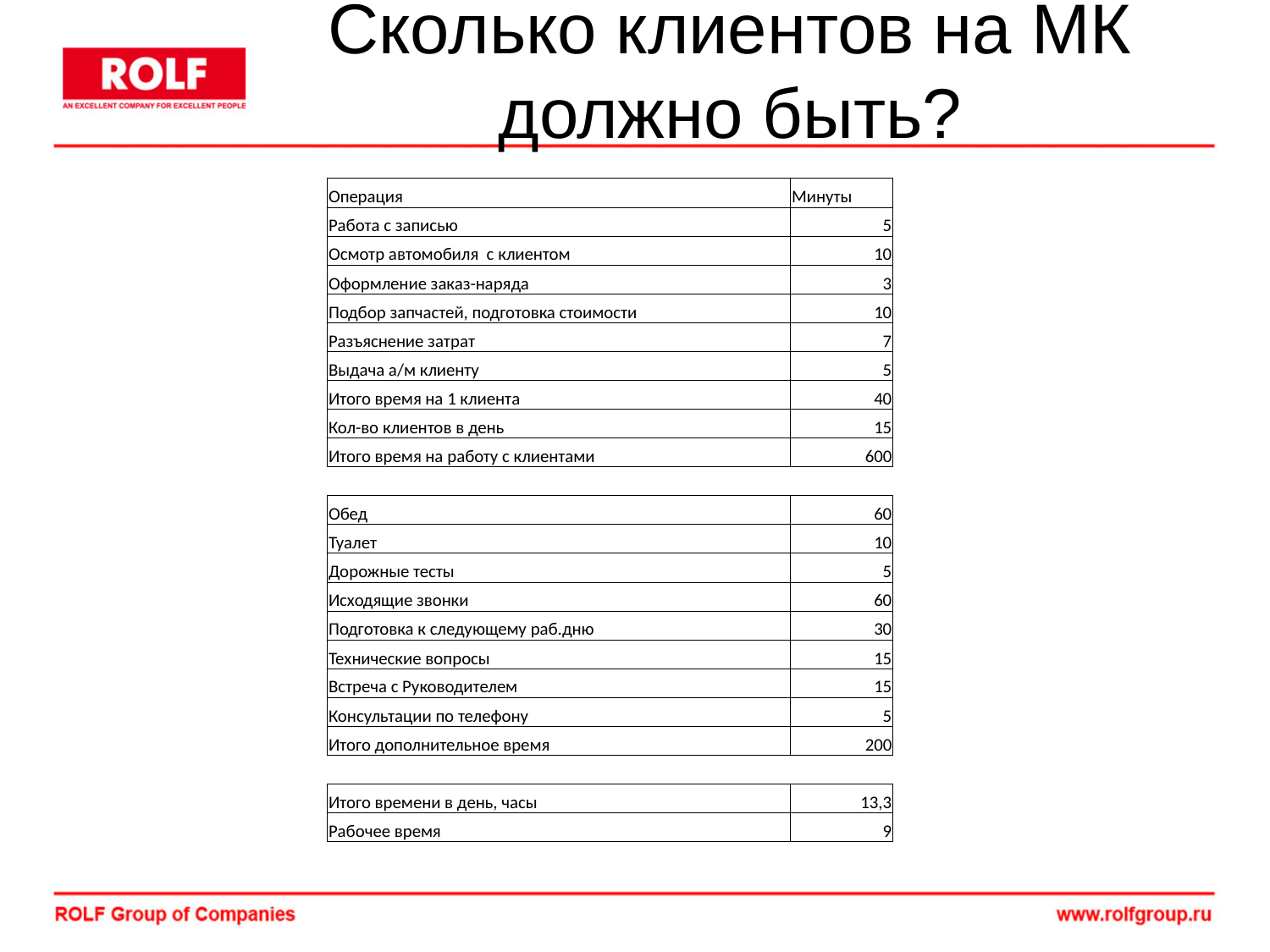

# Сколько клиентов на МК должно быть?
| Операция | Минуты |
| --- | --- |
| Работа с записью | 5 |
| Осмотр автомобиля с клиентом | 10 |
| Оформление заказ-наряда | 3 |
| Подбор запчастей, подготовка стоимости | 10 |
| Разъяснение затрат | 7 |
| Выдача а/м клиенту | 5 |
| Итого время на 1 клиента | 40 |
| Кол-во клиентов в день | 15 |
| Итого время на работу с клиентами | 600 |
|  |  |
| Обед | 60 |
| Туалет | 10 |
| Дорожные тесты | 5 |
| Исходящие звонки | 60 |
| Подготовка к следующему раб.дню | 30 |
| Технические вопросы | 15 |
| Встреча с Руководителем | 15 |
| Консультации по телефону | 5 |
| Итого дополнительное время | 200 |
|  |  |
| Итого времени в день, часы | 13,3 |
| Рабочее время | 9 |